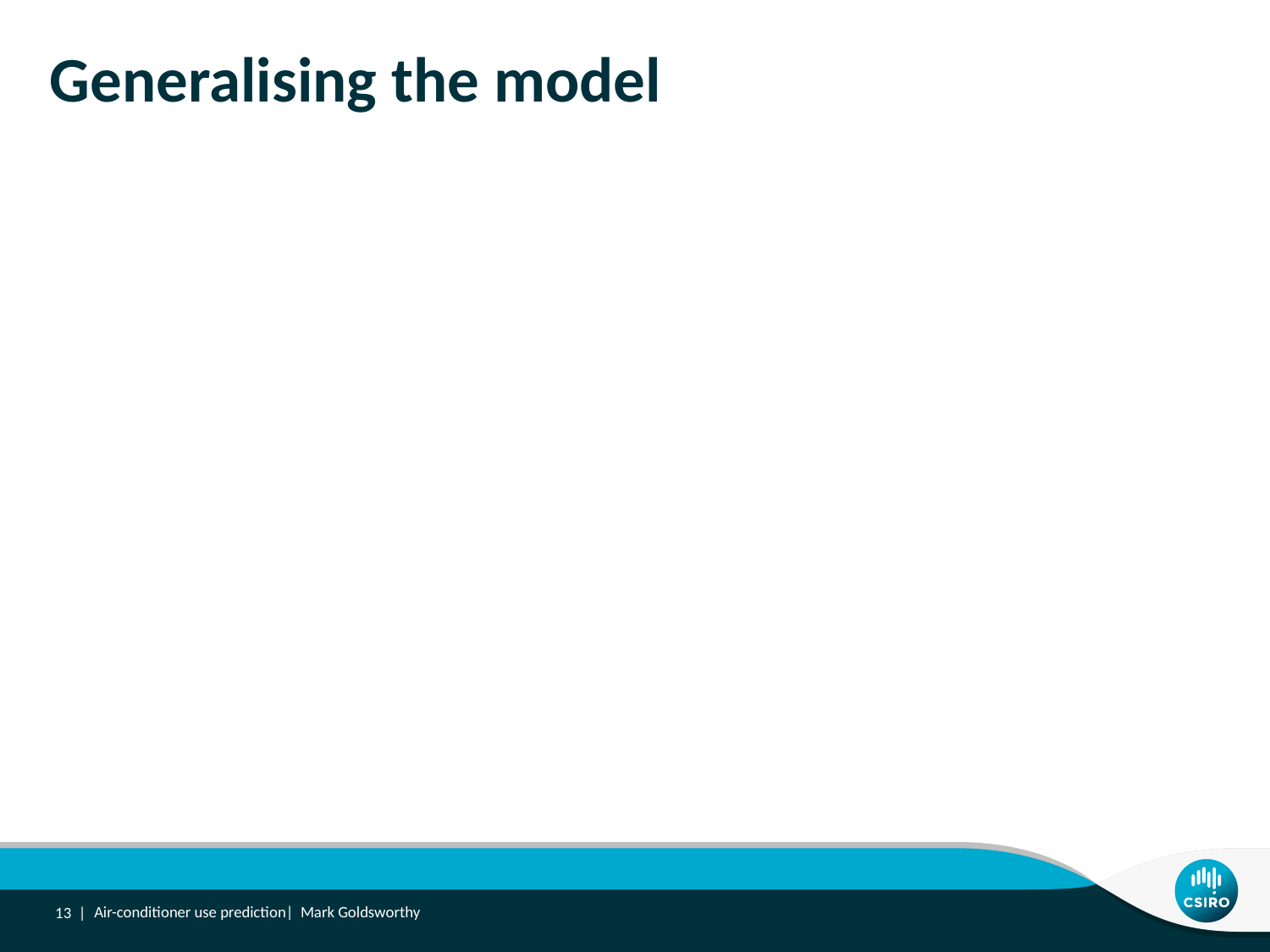

# Generalising the model

13  |
Air-conditioner use prediction|  Mark Goldsworthy